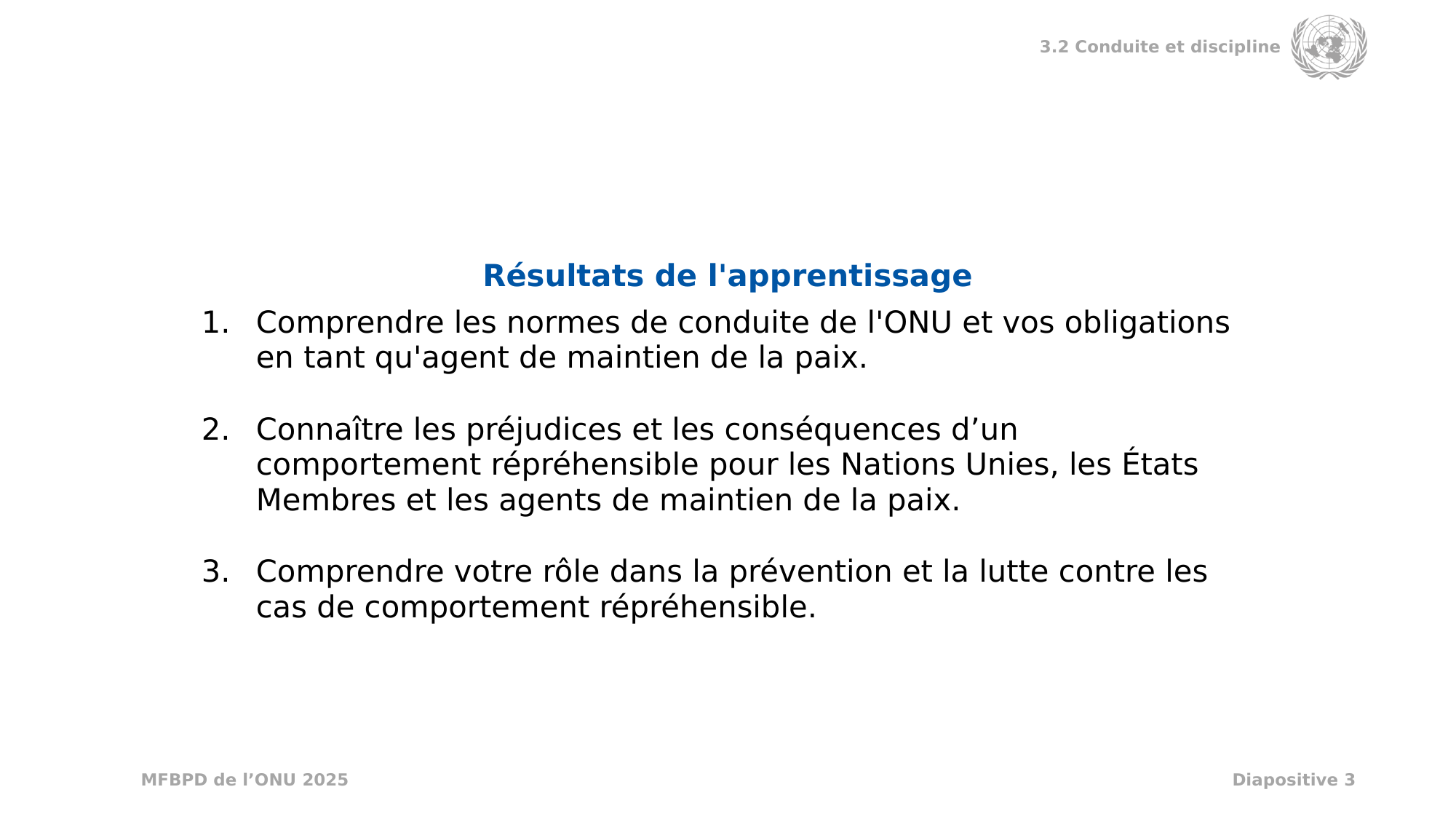

| Résultats de l'apprentissage |
| --- |
| Comprendre les normes de conduite de l'ONU et vos obligations en tant qu'agent de maintien de la paix. Connaître les préjudices et les conséquences d’un comportement répréhensible pour les Nations Unies, les États Membres et les agents de maintien de la paix. Comprendre votre rôle dans la prévention et la lutte contre les cas de comportement répréhensible. |